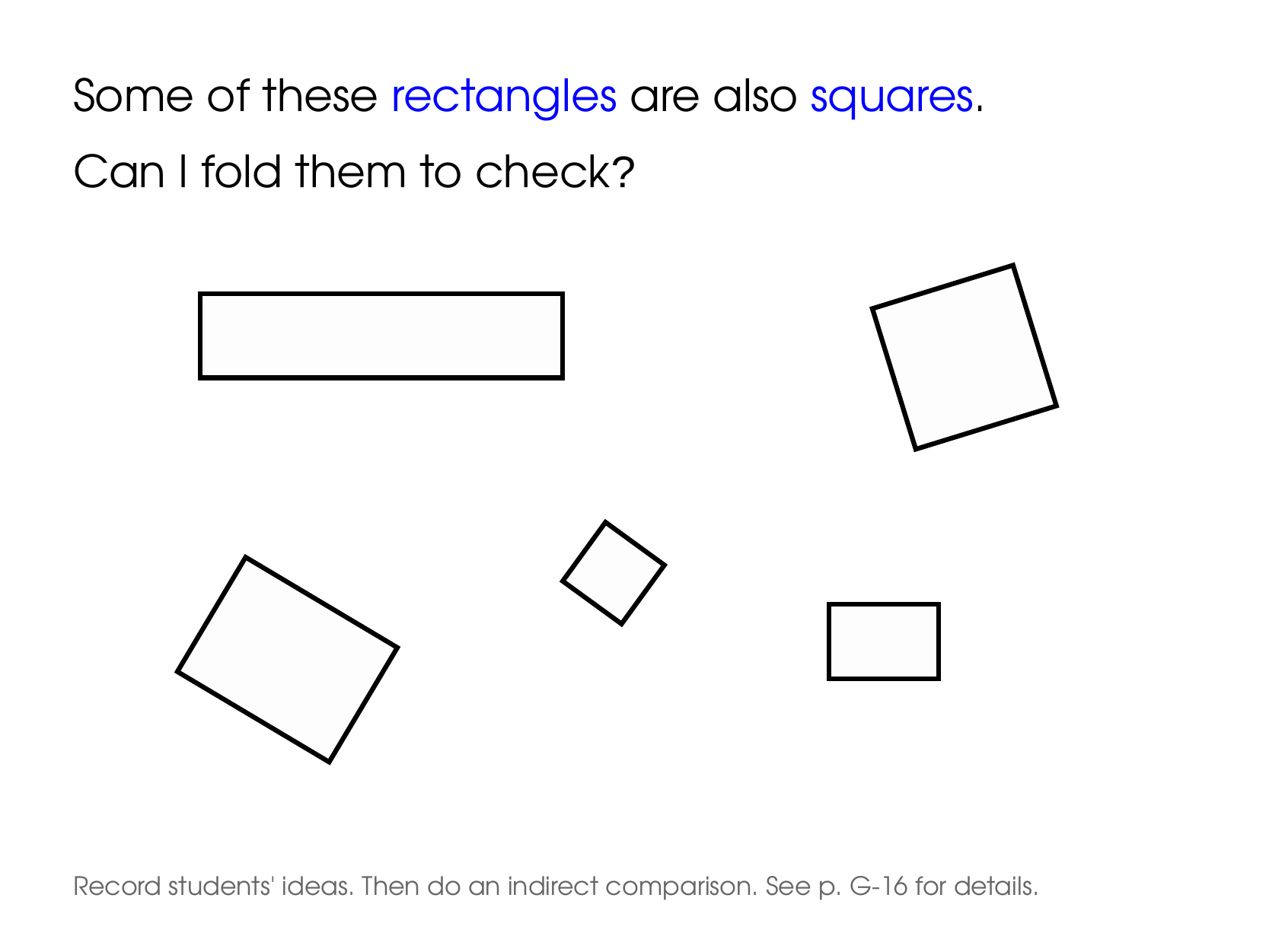

Some of these rectangles are also squares.
Can I fold them to check?

Record students' ideas. Then do an indirect comparison. See p. G-16 for details.